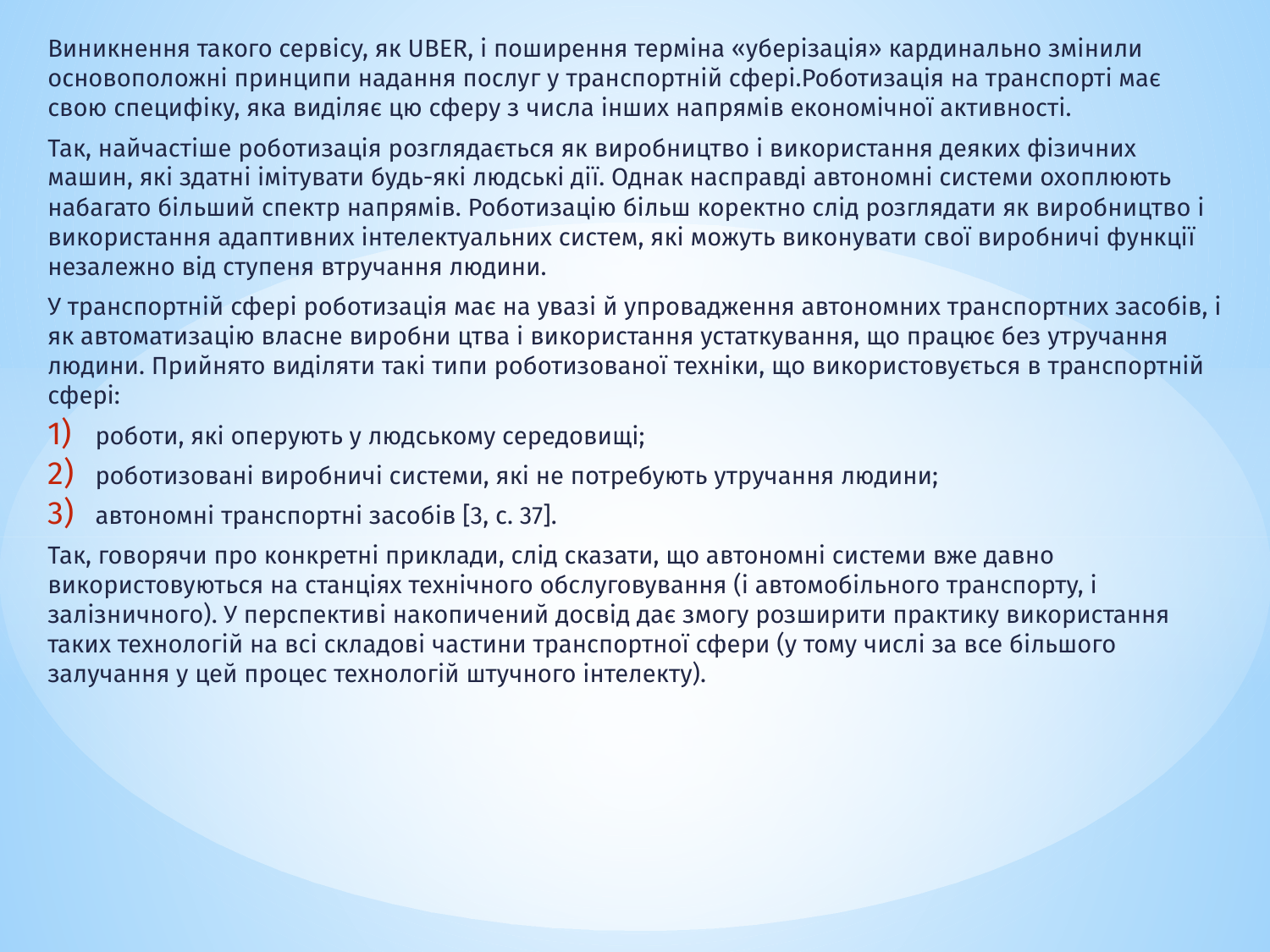

Виникнення такого сервісу, як UBER, і поширення терміна «уберізація» кардинально змінили основоположні принципи надання послуг у транспортній сфері.Роботизація на транспорті має свою специфіку, яка виділяє цю сферу з числа інших напрямів економічної активності.
Так, найчастіше роботизація розглядається як виробництво і використання деяких фізичних машин, які здатні імітувати будь-які людські дії. Однак насправді автономні системи охоплюють набагато більший спектр напрямів. Роботизацію більш коректно слід розглядати як виробництво і використання адаптивних інтелектуальних систем, які можуть виконувати свої виробничі функції незалежно від ступеня втручання людини.
У транспортній сфері роботизація має на увазі й упровадження автономних транспортних засобів, і як автоматизацію власне виробни цтва і використання устаткування, що працює без утручання людини. Прийнято виділяти такі типи роботизованої техніки, що використовується в транспортній сфері:
роботи, які оперують у людському середовищі;
роботизовані виробничі системи, які не потребують утручання людини;
автономні транспортні засобів [3, с. 37].
Так, говорячи про конкретні приклади, слід сказати, що автономні системи вже давно використовуються на станціях технічного обслуговування (і автомобільного транспорту, і залізничного). У перспективі накопичений досвід дає змогу розширити практику використання таких технологій на всі складові частини транспортної сфери (у тому числі за все більшого залучання у цей процес технологій штучного інтелекту).